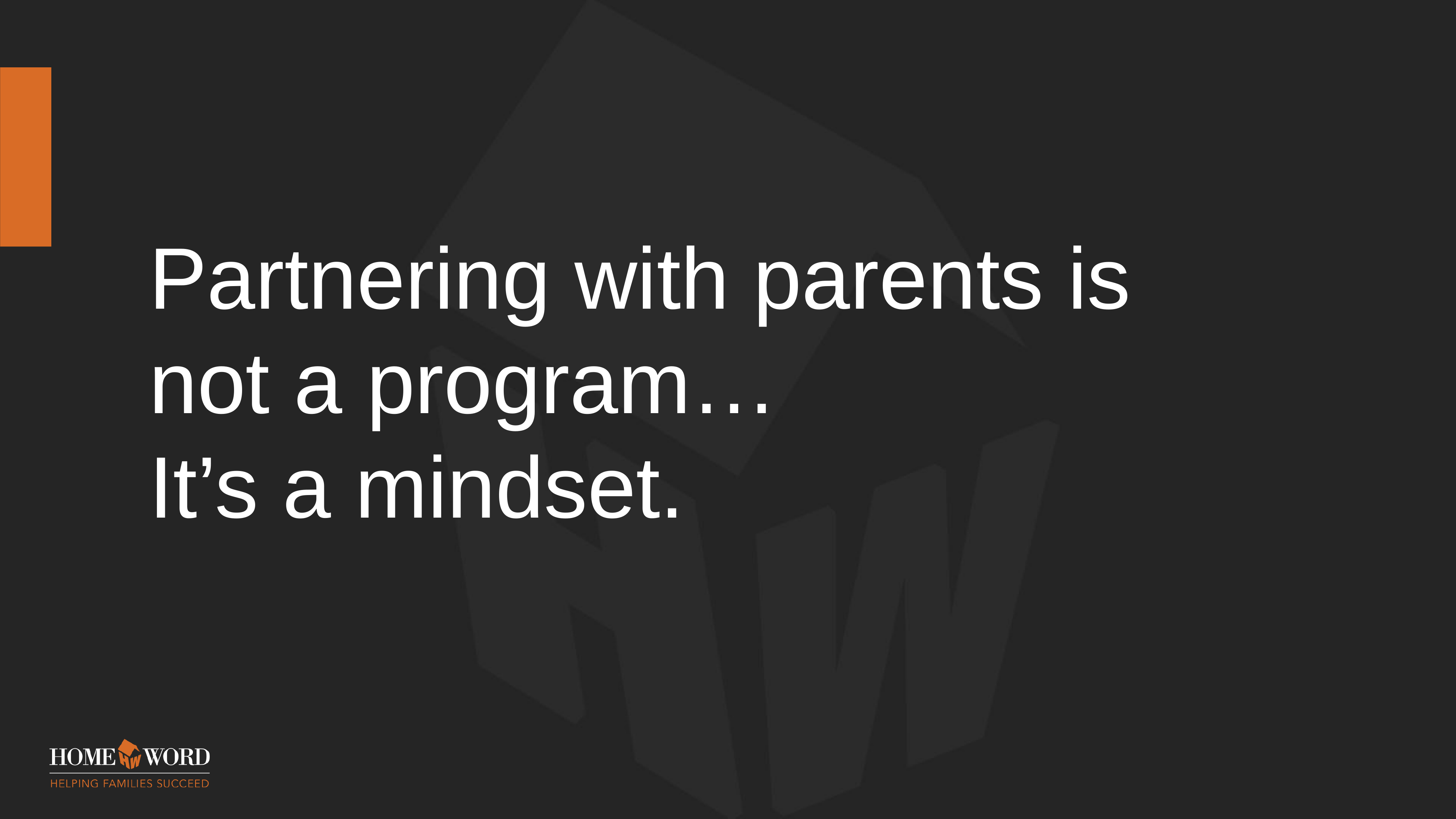

# Partnering with parents is not a program… It’s a mindset.